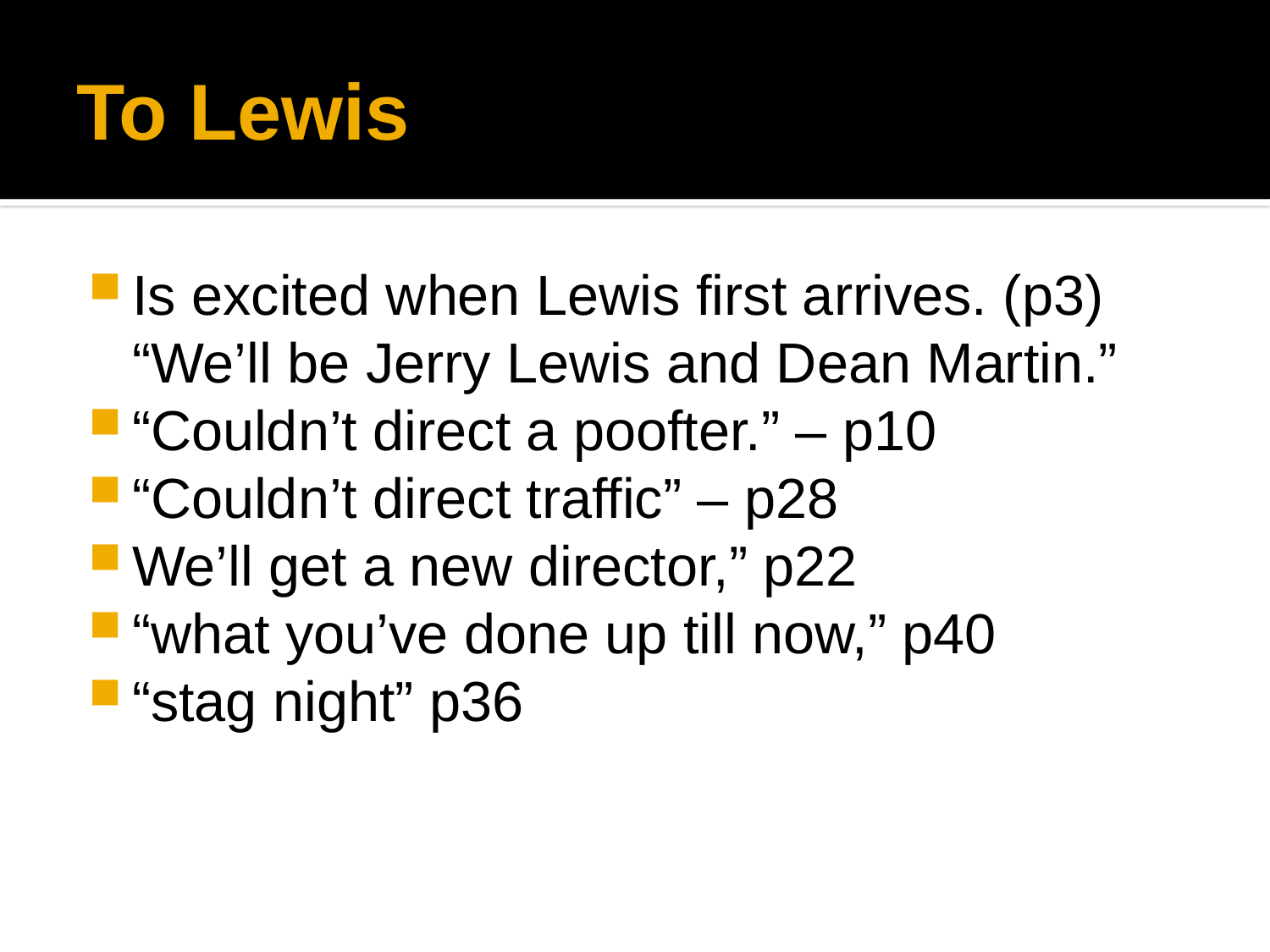

# To Lewis
Is excited when Lewis first arrives. (p3) “We’ll be Jerry Lewis and Dean Martin.”
“Couldn’t direct a poofter.” – p10
“Couldn’t direct traffic” – p28
We’ll get a new director,” p22
“what you’ve done up till now,” p40
“stag night” p36